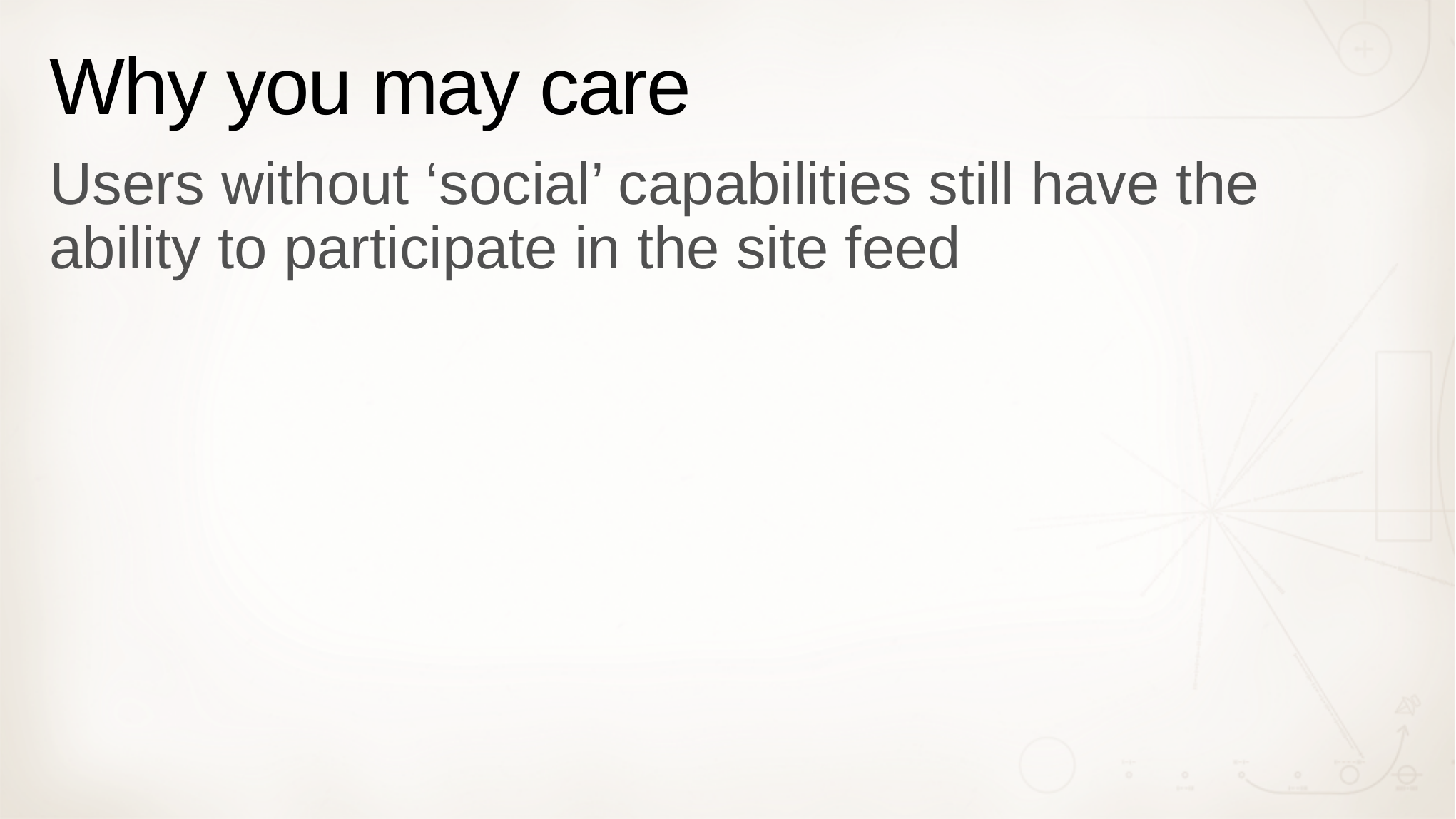

# Why you may care
Users without ‘social’ capabilities still have the ability to participate in the site feed